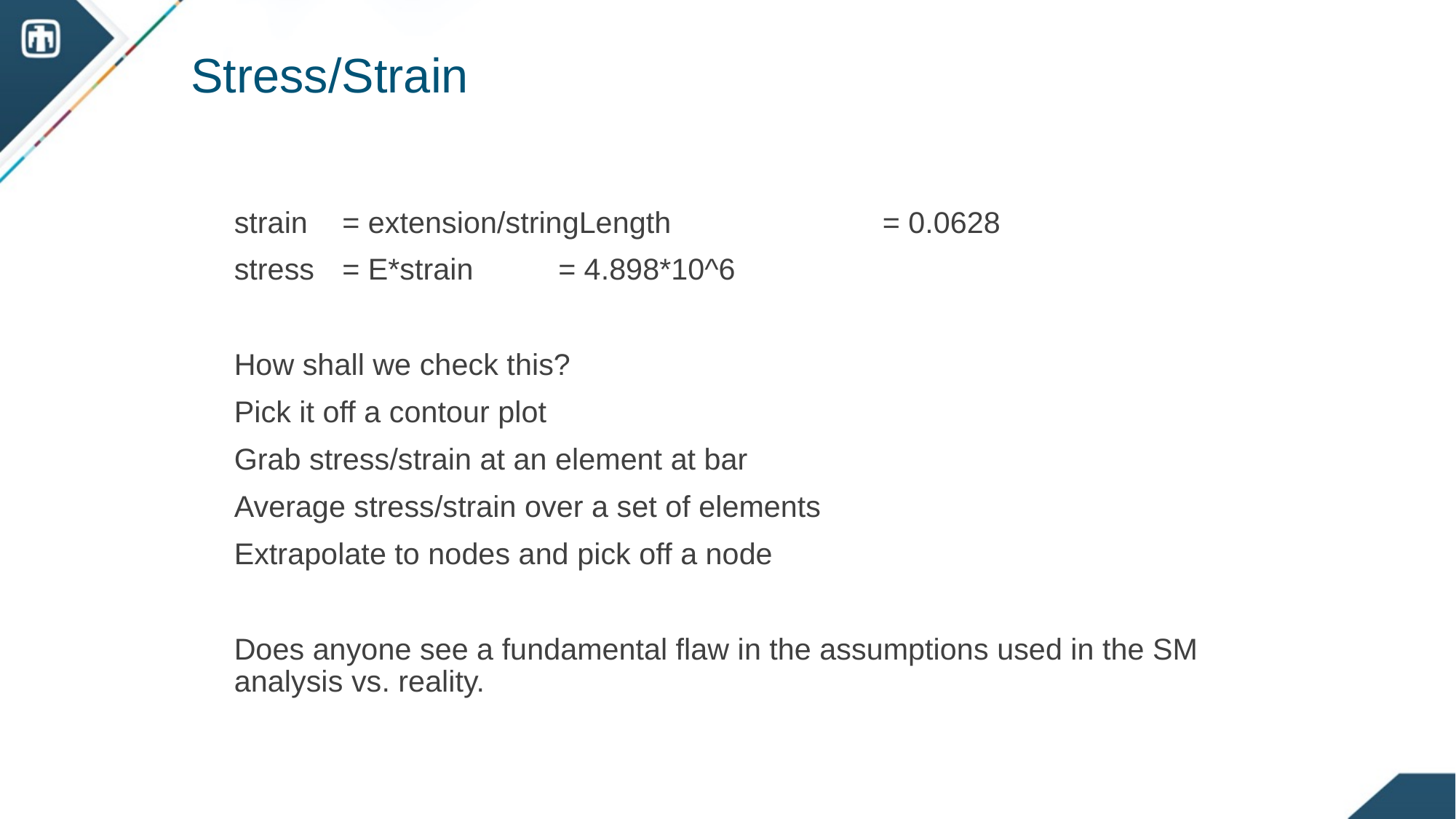

# Stress/Strain
strain 		= extension/stringLength 			= 0.0628
stress 		= E*strain 				= 4.898*10^6

How shall we check this?
Pick it off a contour plot
Grab stress/strain at an element at bar
Average stress/strain over a set of elements
Extrapolate to nodes and pick off a node

Does anyone see a fundamental flaw in the assumptions used in the SM analysis vs. reality.